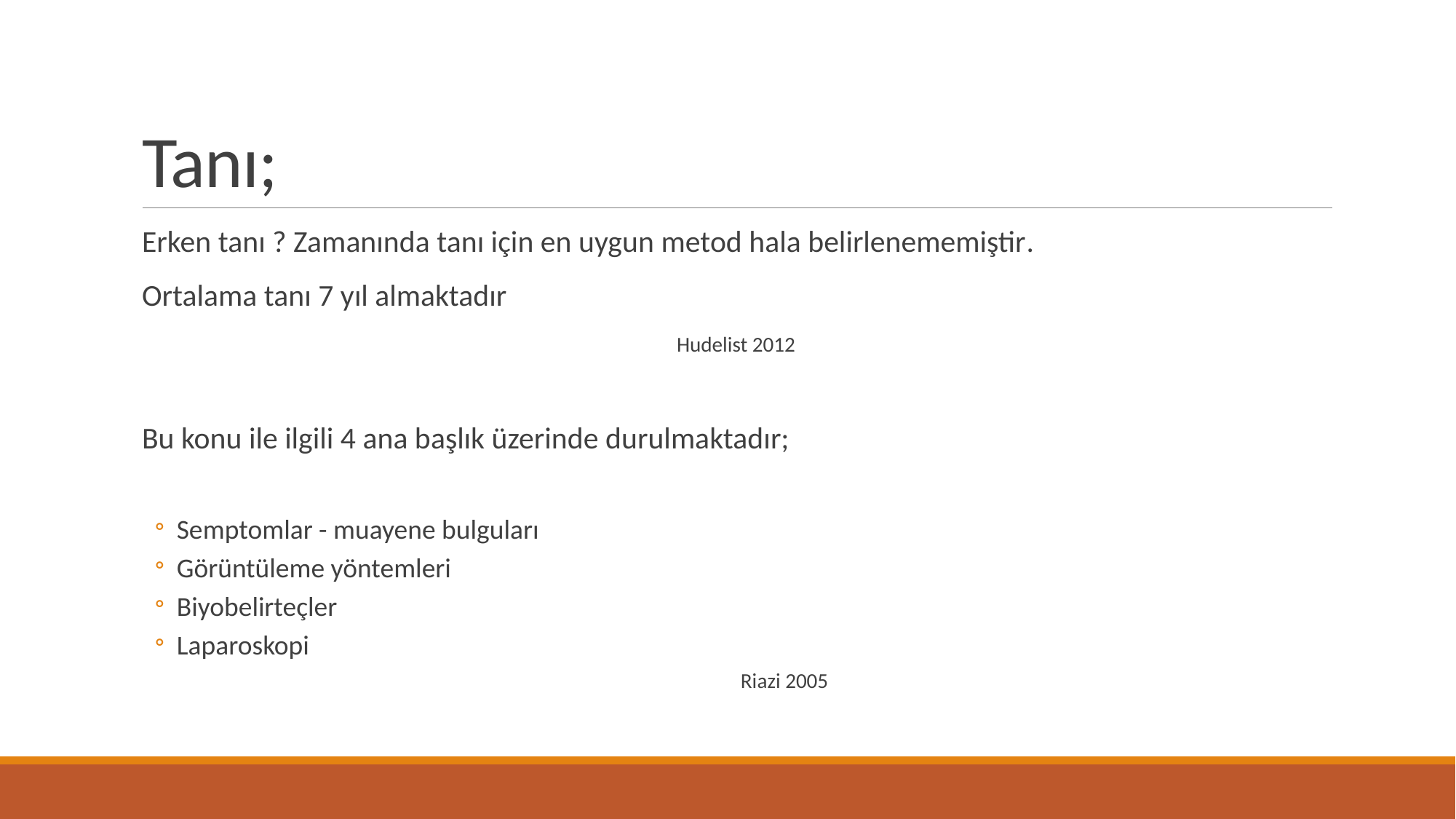

# Tanı;
Erken tanı ? Zamanında tanı için en uygun metod hala belirlenememiştir.
Ortalama tanı 7 yıl almaktadır
					Hudelist 2012

Bu konu ile ilgili 4 ana başlık üzerinde durulmaktadır;

Semptomlar - muayene bulguları
Görüntüleme yöntemleri
Biyobelirteçler
Laparoskopi
					  Riazi 2005